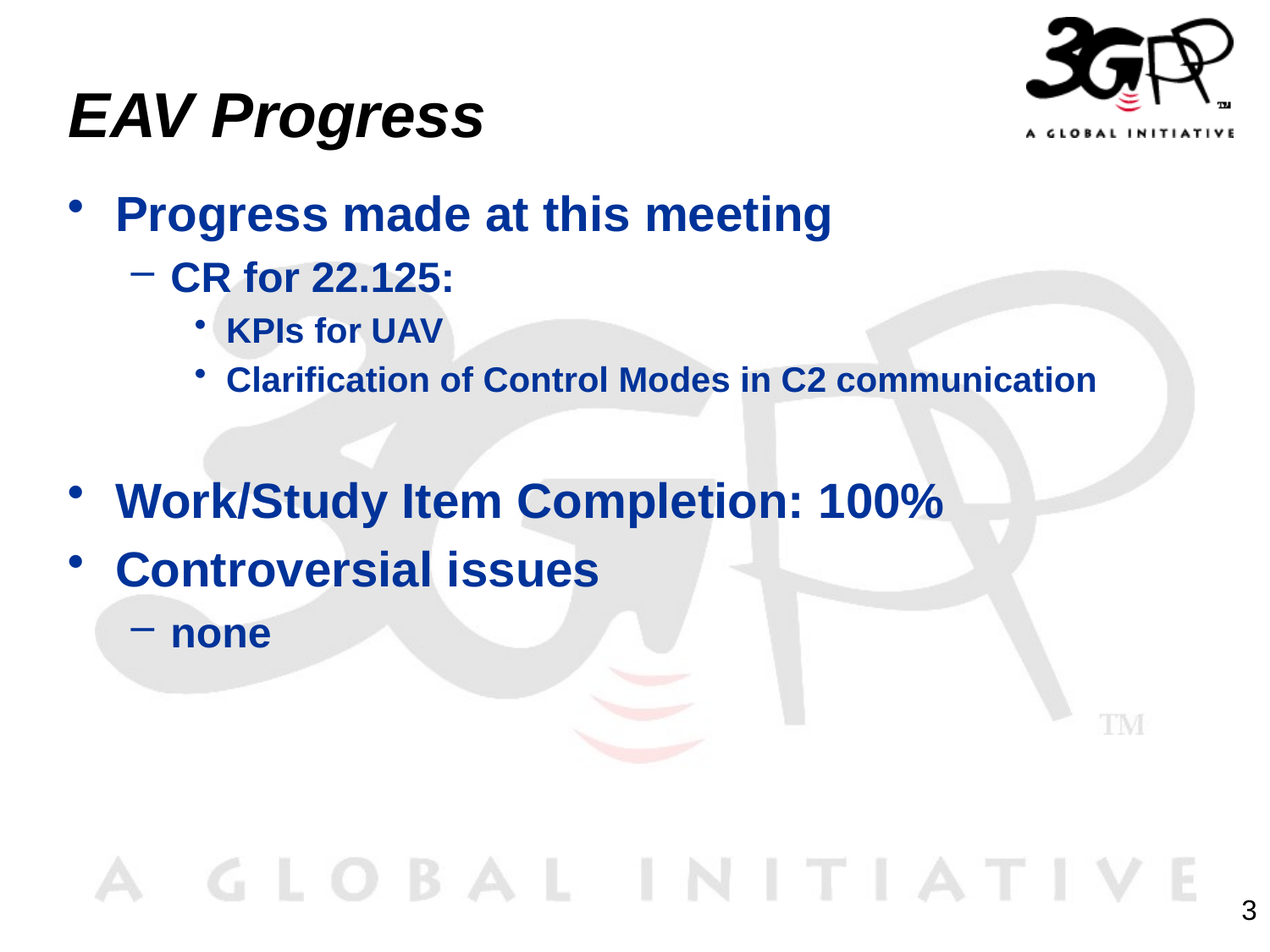

# EAV Progress
Progress made at this meeting
CR for 22.125:
KPIs for UAV
Clarification of Control Modes in C2 communication

Work/Study Item Completion: 100%
Controversial issues
none

3